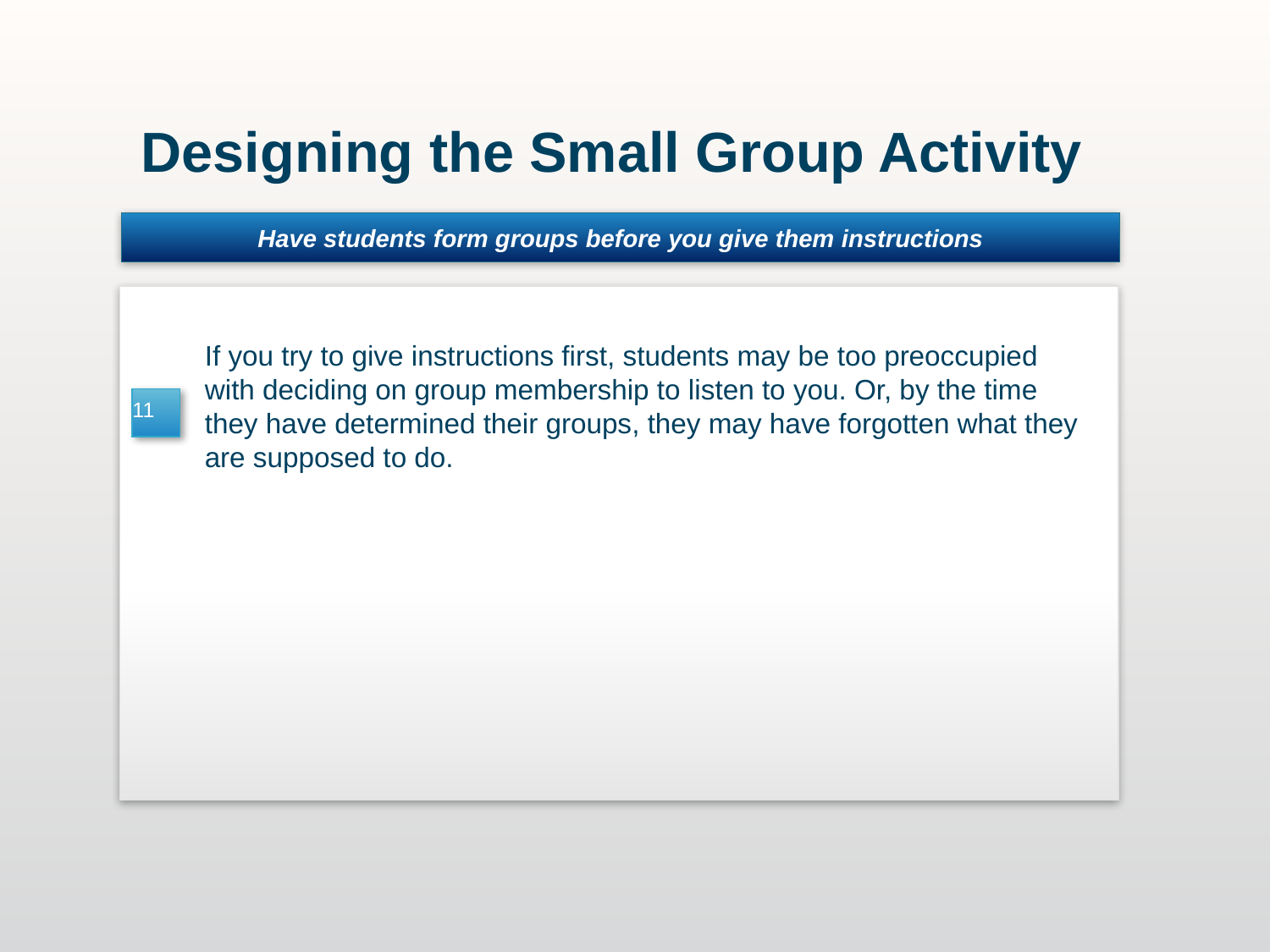

Designing the Small Group Activity
Have students form groups before you give them instructions

Templates
If you try to give instructions first, students may be too preoccupied with deciding on group membership to listen to you. Or, by the time they have determined their groups, they may have forgotten what they are supposed to do.

11